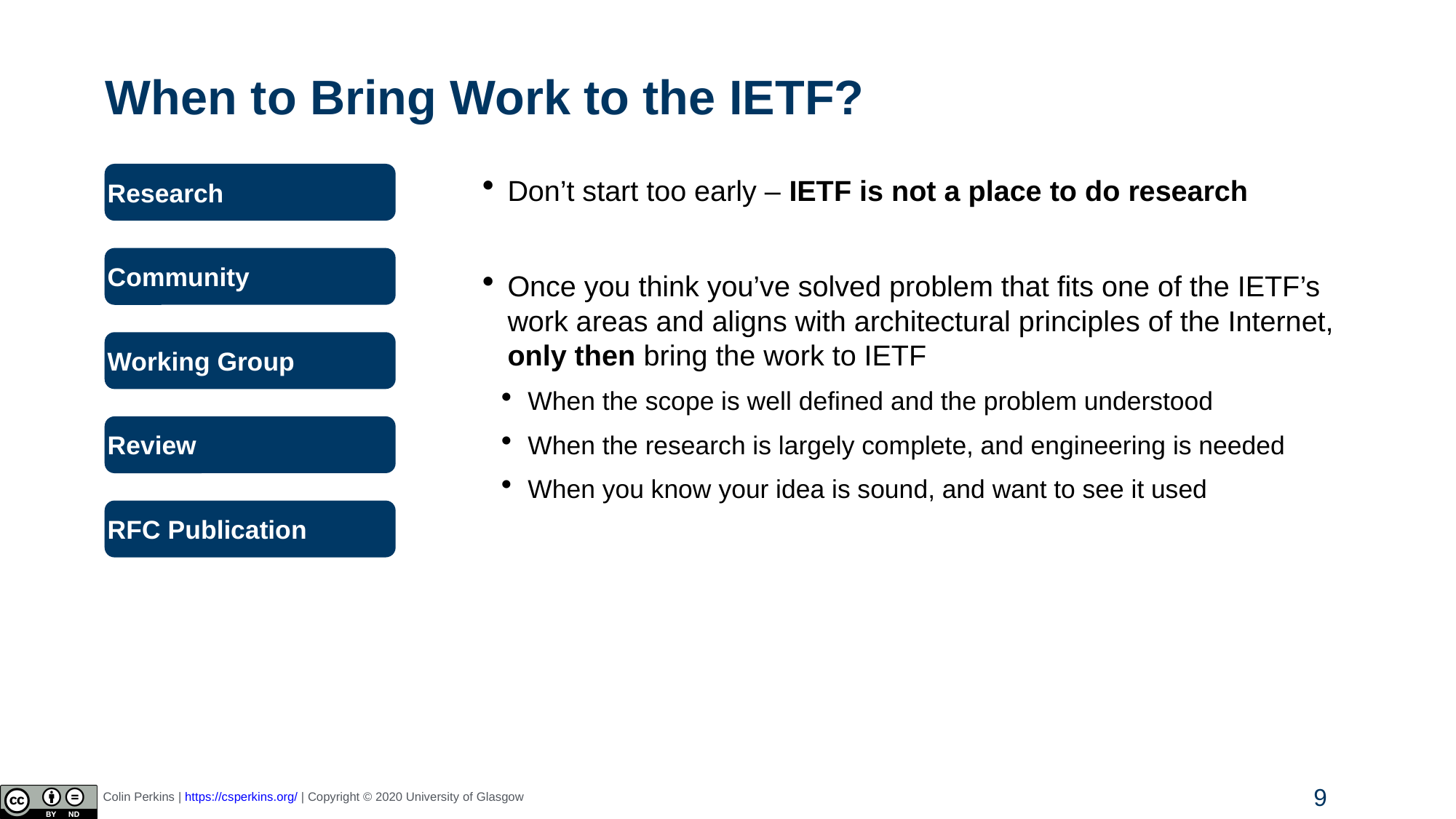

# When to Bring Work to the IETF?
Research
Don’t start too early – IETF is not a place to do research

Once you think you’ve solved problem that fits one of the IETF’s work areas and aligns with architectural principles of the Internet, only then bring the work to IETF
When the scope is well defined and the problem understood
When the research is largely complete, and engineering is needed
When you know your idea is sound, and want to see it used
Community
Working Group
Review
RFC Publication
9